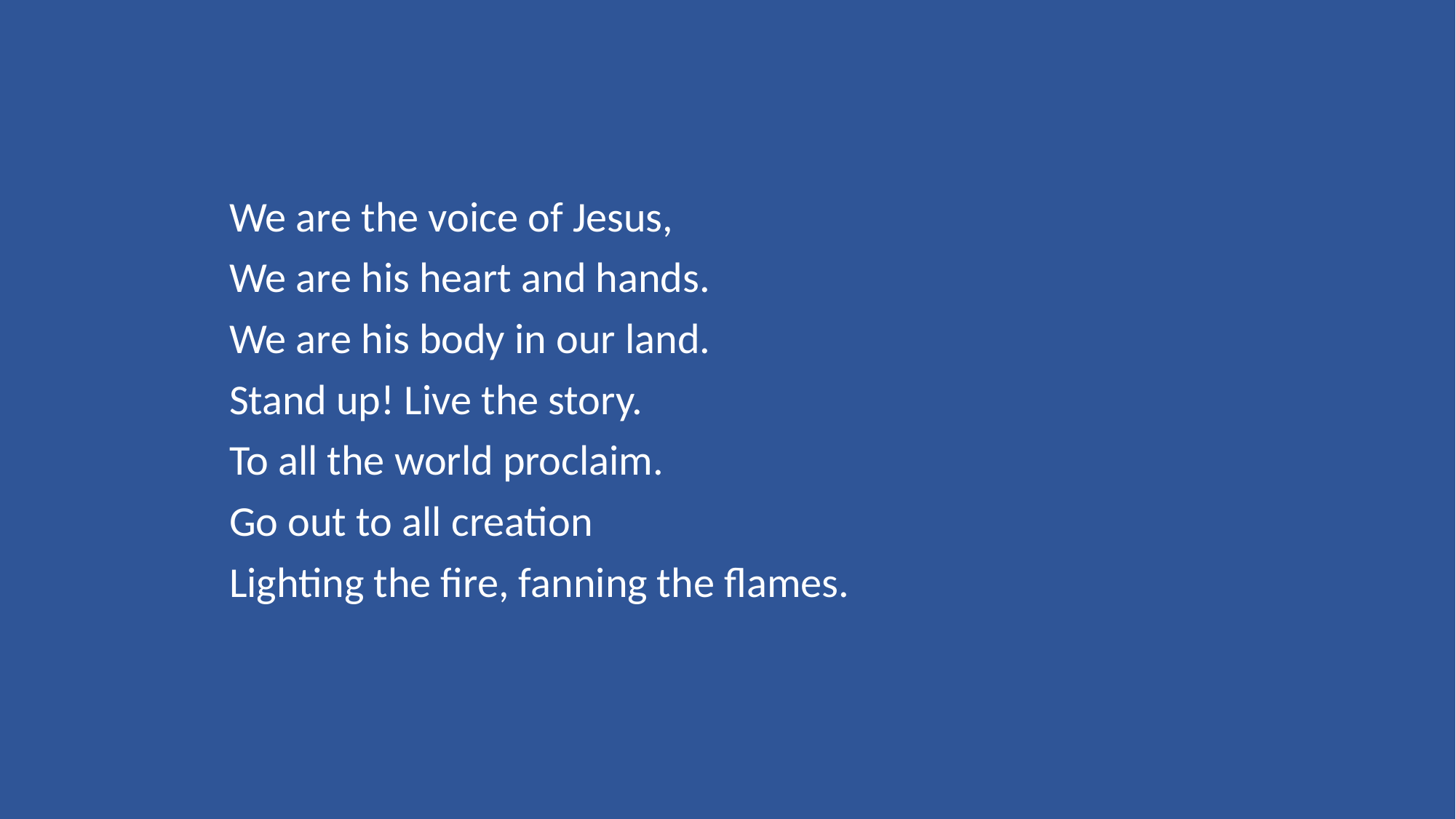

We are the voice of Jesus,
We are his heart and hands.
We are his body in our land.
Stand up! Live the story.
To all the world proclaim.
Go out to all creation
Lighting the fire, fanning the flames.